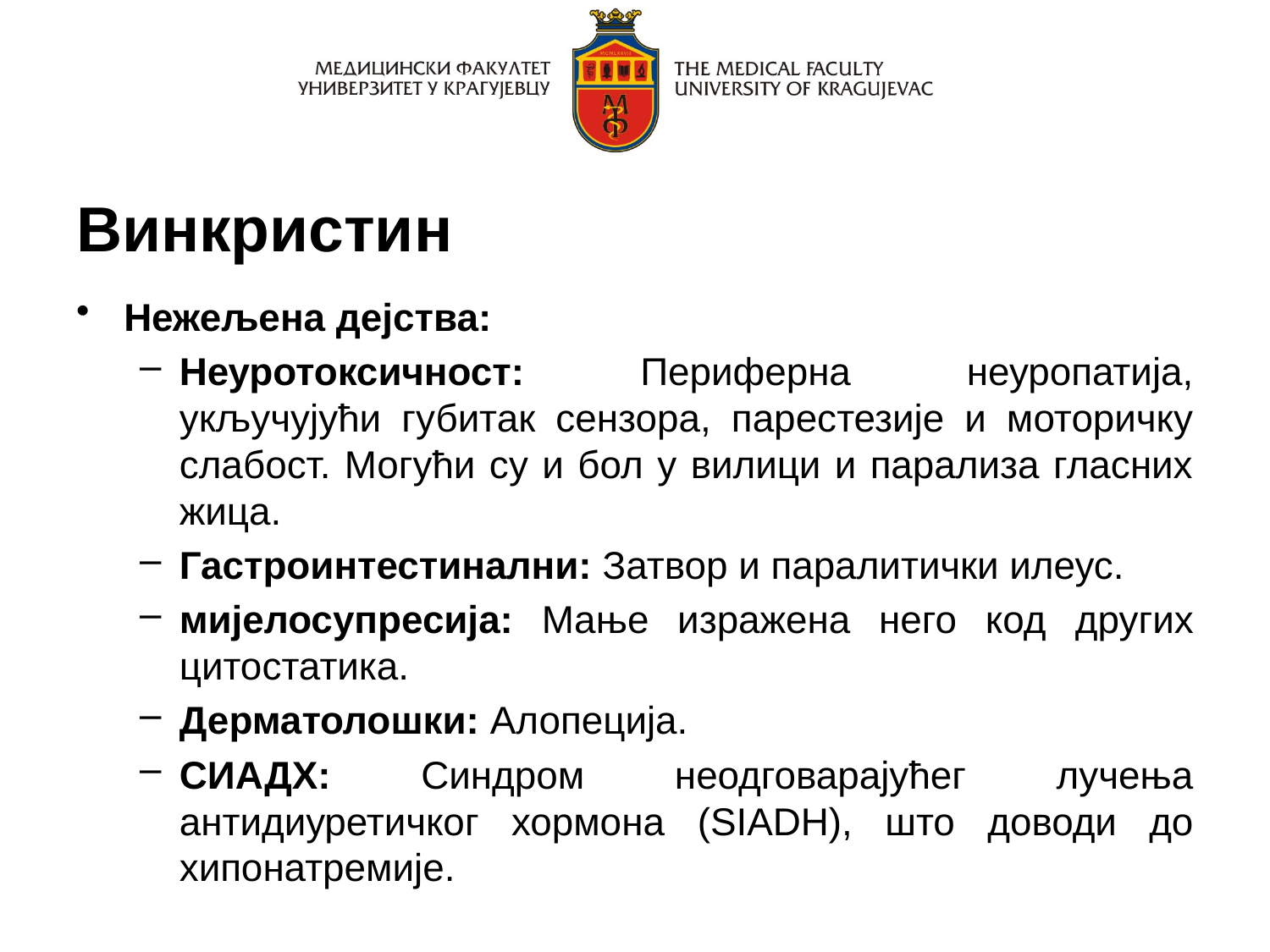

# Винкристин
Нежељена дејства:
Неуротоксичност: Периферна неуропатија, укључујући губитак сензора, парестезије и моторичку слабост. Могући су и бол у вилици и парализа гласних жица.
Гастроинтестинални: Затвор и паралитички илеус.
мијелосупресија: Мање изражена него код других цитостатика.
Дерматолошки: Алопеција.
СИАДХ: Синдром неодговарајућег лучења антидиуретичког хормона (SIADH), што доводи до хипонатремије.